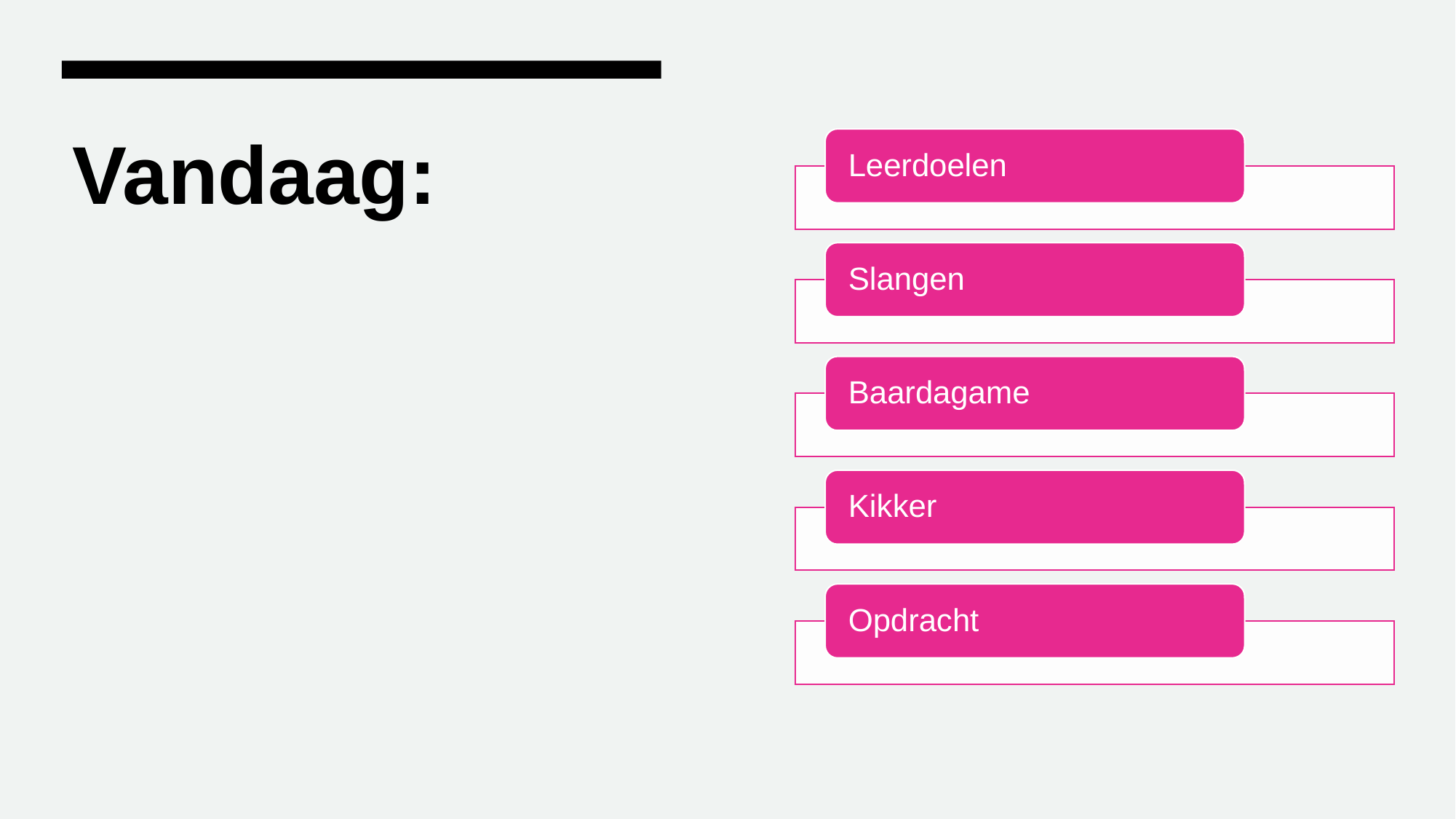

Leerdoelen
Slangen
Baardagame
Kikker
Opdracht
# Vandaag: